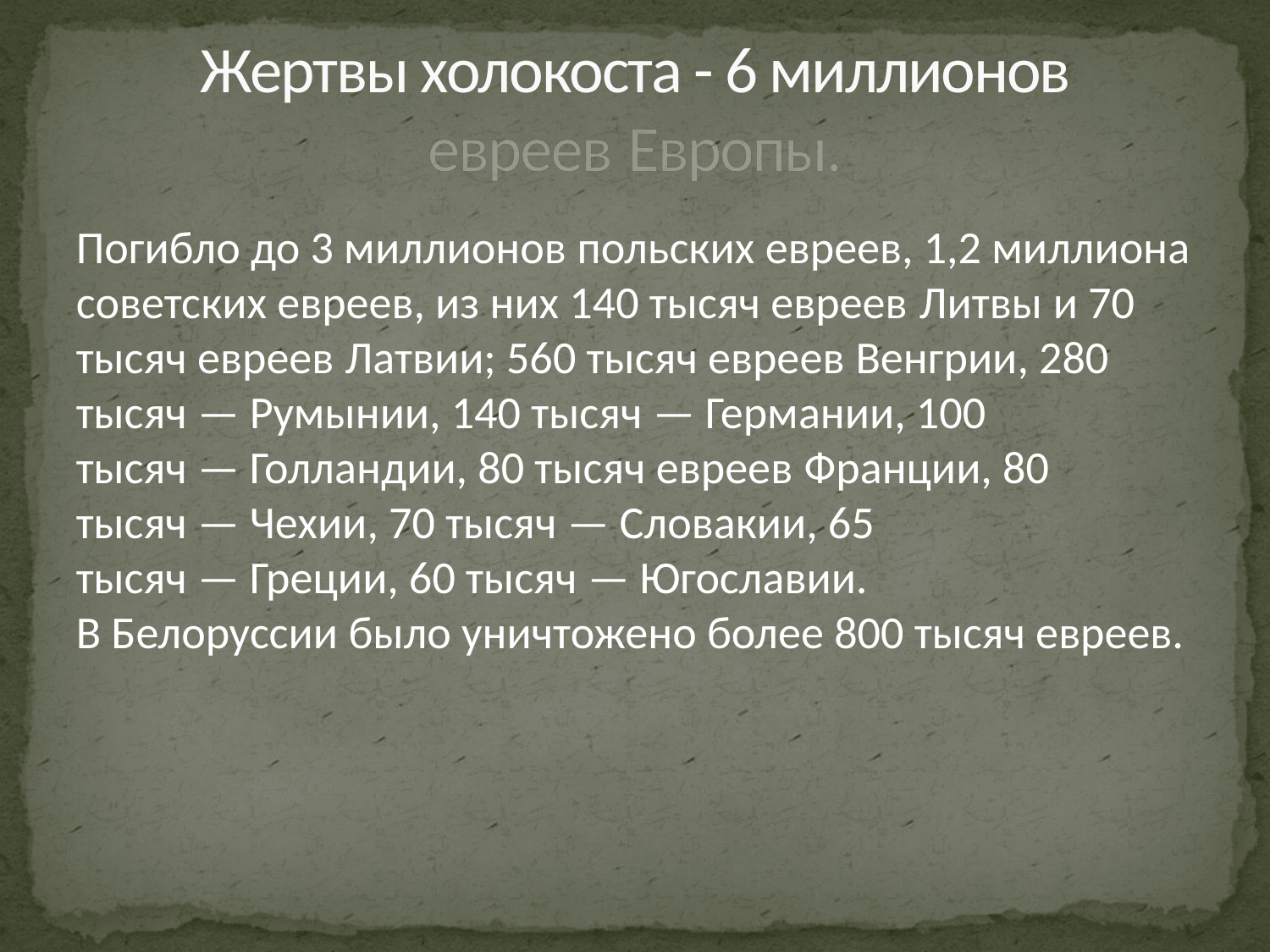

# Жертвы холокоста - 6 миллионов евреев Европы.
Погибло до 3 миллионов польских евреев, 1,2 миллиона советских евреев, из них 140 тысяч евреев Литвы и 70 тысяч евреев Латвии; 560 тысяч евреев Венгрии, 280 тысяч — Румынии, 140 тысяч — Германии, 100 тысяч — Голландии, 80 тысяч евреев Франции, 80 тысяч — Чехии, 70 тысяч — Словакии, 65 тысяч — Греции, 60 тысяч — Югославии. В Белоруссии было уничтожено более 800 тысяч евреев.